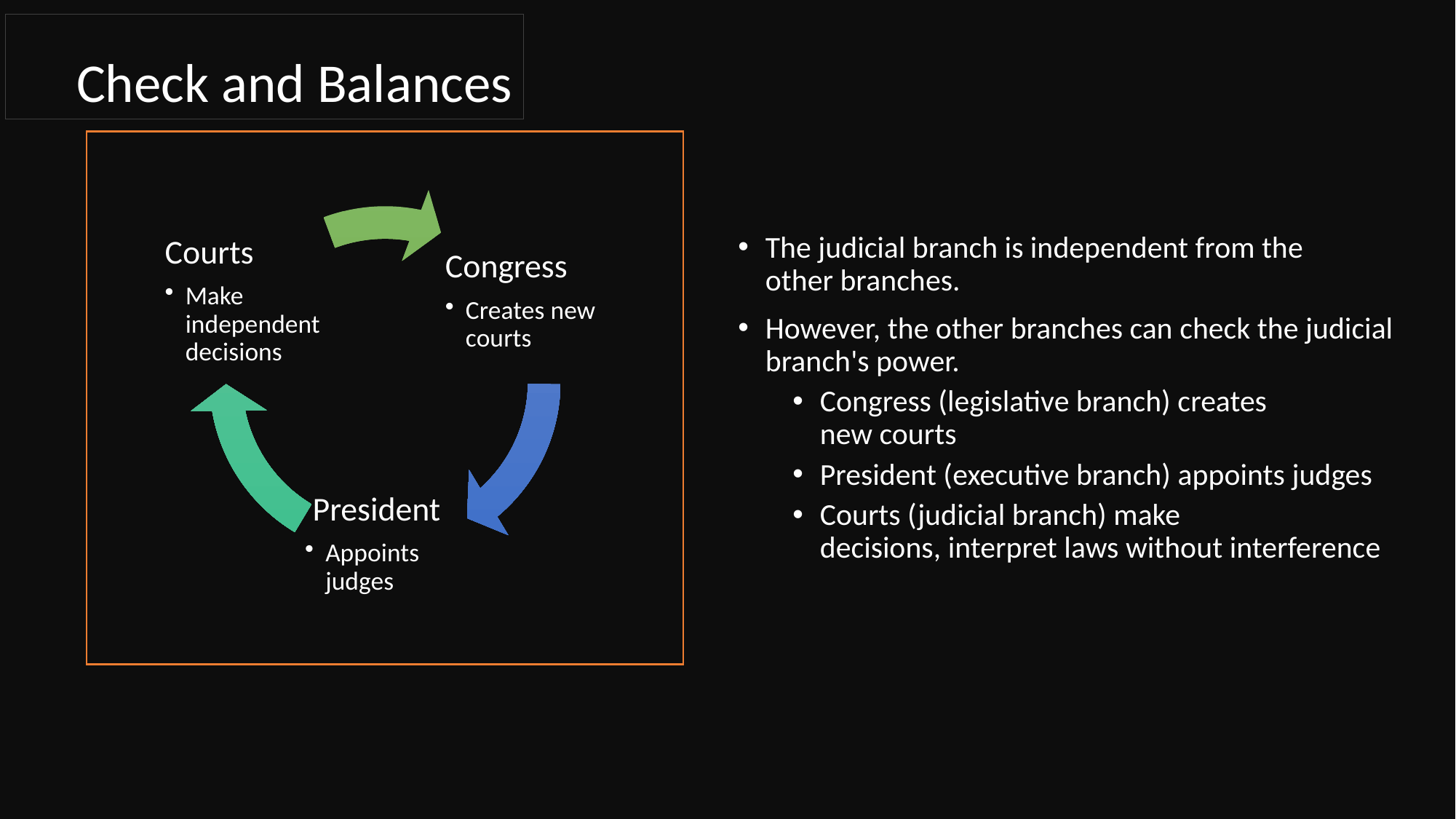

Check and Balances
The judicial branch is independent from the other branches.
However, the other branches can check the judicial branch's power.
Congress (legislative branch) creates new courts
President (executive branch) appoints judges
Courts (judicial branch) make decisions, interpret laws without interference

Congress
Creates new courts
 President
Appoints judges
Courts
Make independent decisions